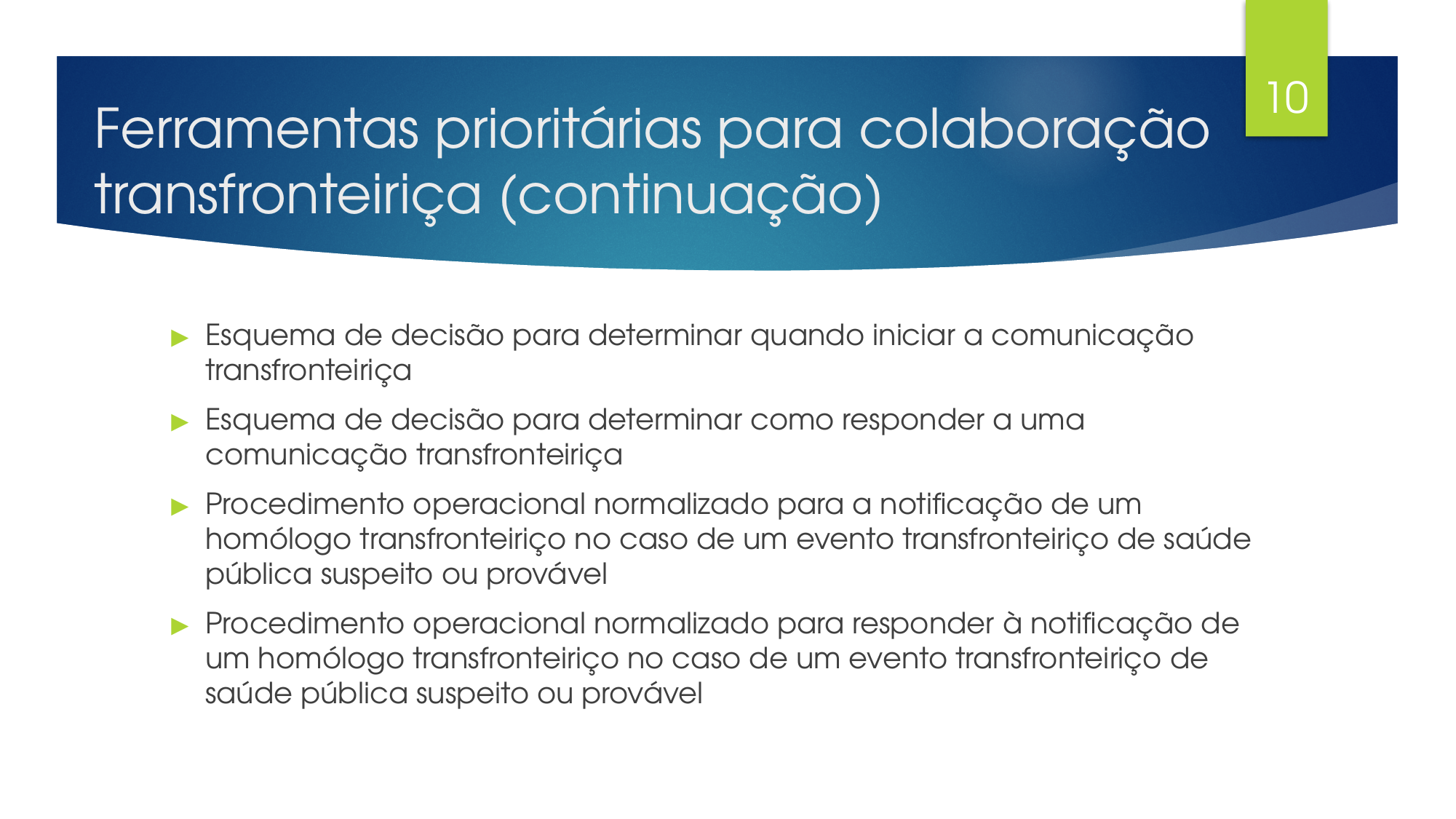

10
# Ferramentas prioritárias para colaboração transfronteiriça (continuação)
Esquema de decisão para determinar quando iniciar a comunicação transfronteiriça
Esquema de decisão para determinar como responder a uma comunicação transfronteiriça
Procedimento operacional normalizado para a notificação de um homólogo transfronteiriço no caso de um evento transfronteiriço de saúde pública suspeito ou provável
Procedimento operacional normalizado para responder à notificação de um homólogo transfronteiriço no caso de um evento transfronteiriço de saúde pública suspeito ou provável